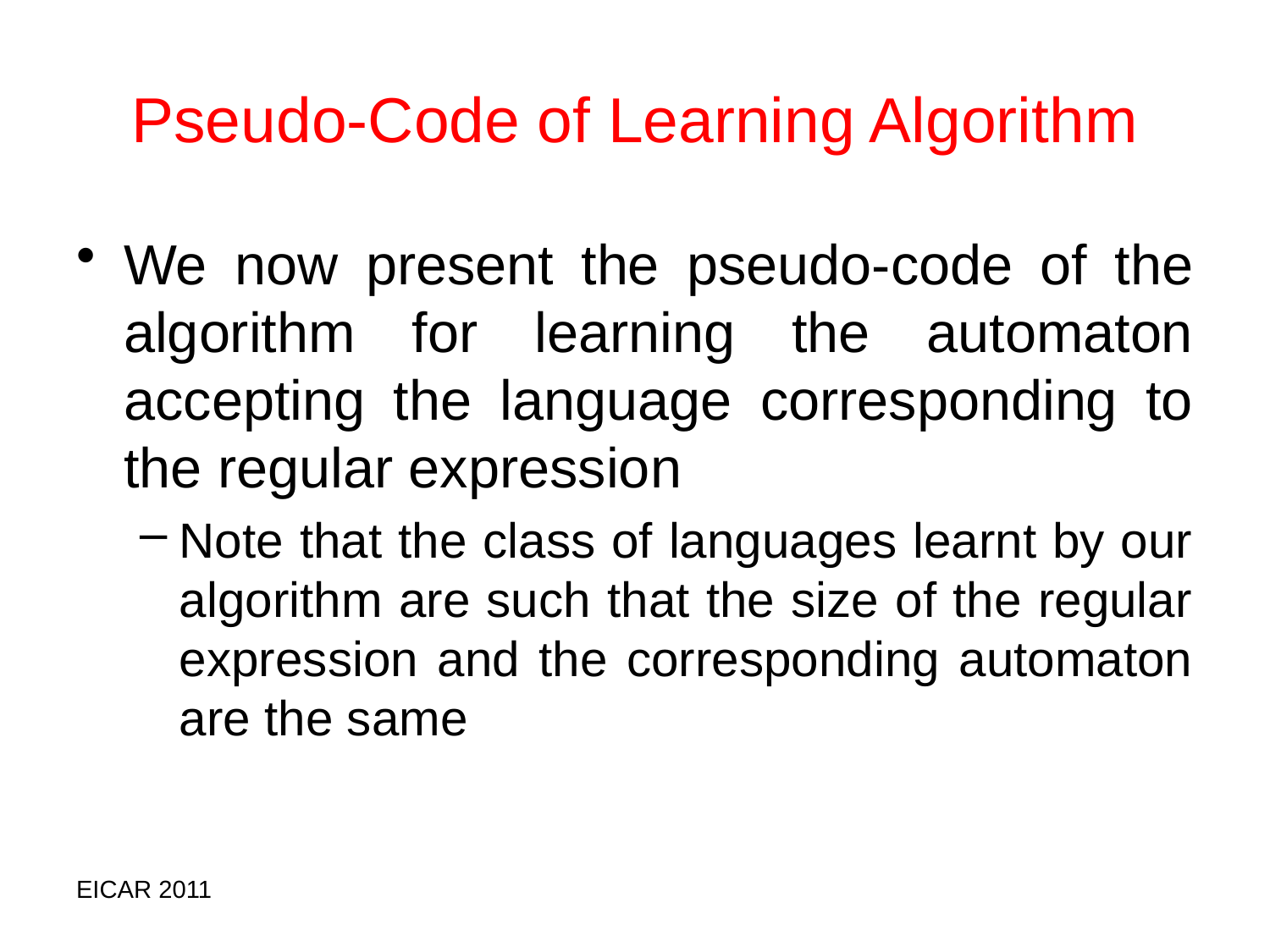

# Pseudo-Code of Learning Algorithm
We now present the pseudo-code of the algorithm for learning the automaton accepting the language corresponding to the regular expression
Note that the class of languages learnt by our algorithm are such that the size of the regular expression and the corresponding automaton are the same
EICAR 2011